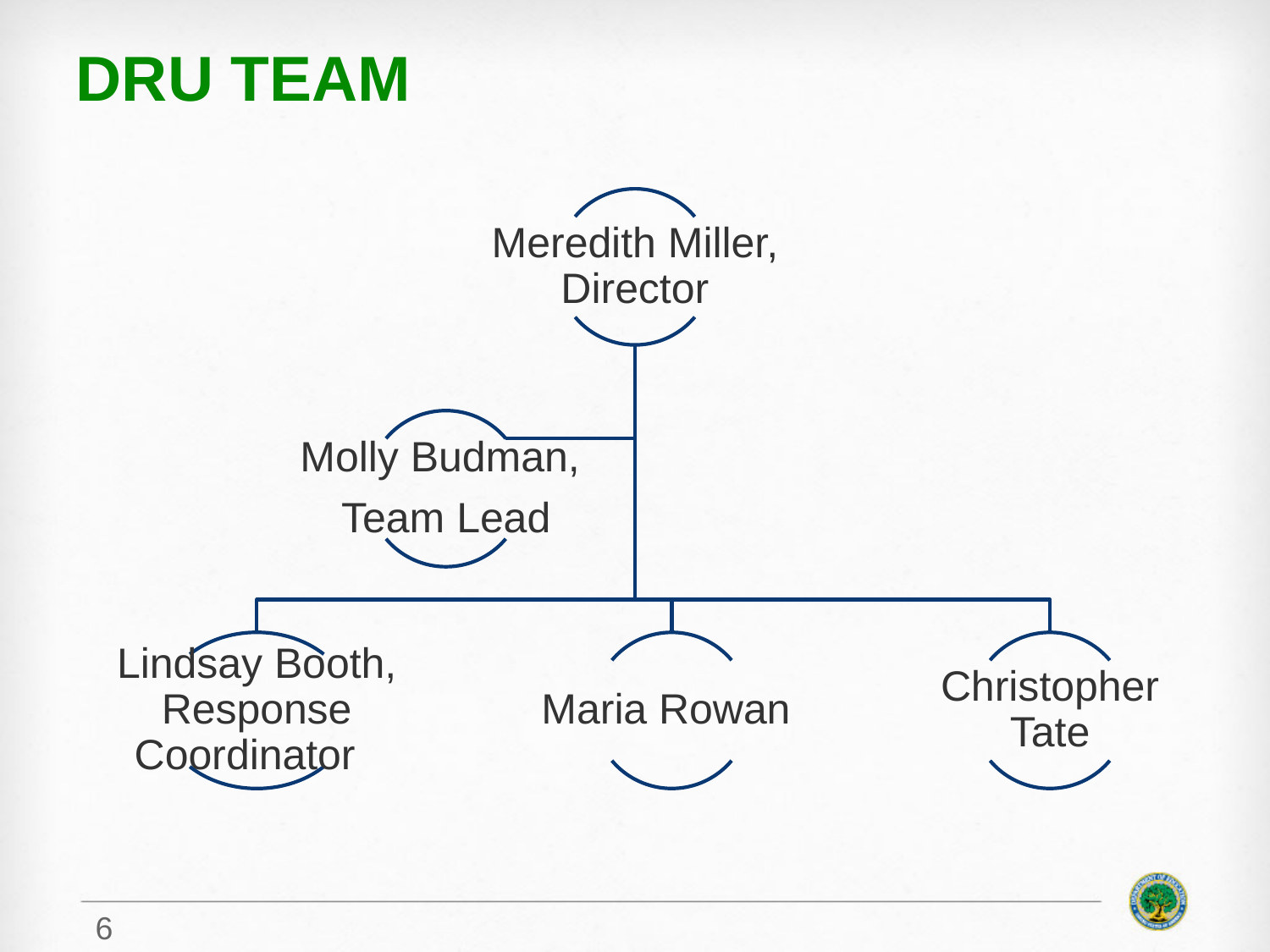

# DRU TEAM
Meredith Miller, Director
Lindsay Booth, Response Coordinator
Maria Rowan
Christopher Tate
Molly Budman,
Team Lead
6